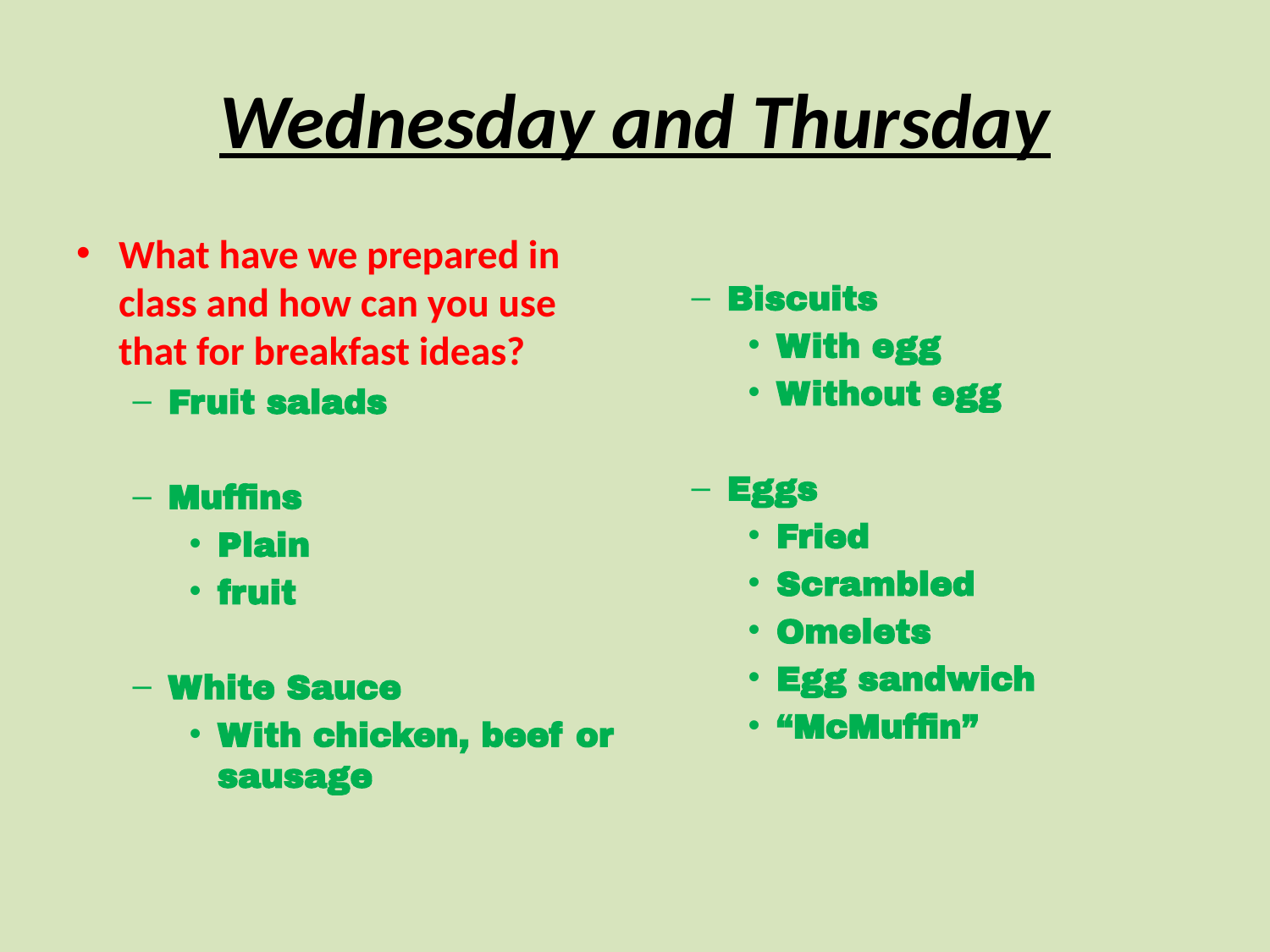

# Wednesday and Thursday
What have we prepared in class and how can you use that for breakfast ideas?
Fruit salads

Muffins
Plain
fruit

White Sauce
With chicken, beef or sausage

Biscuits
With egg
Without egg

Eggs
Fried
Scrambled
Omelets
Egg sandwich
“McMuffin”